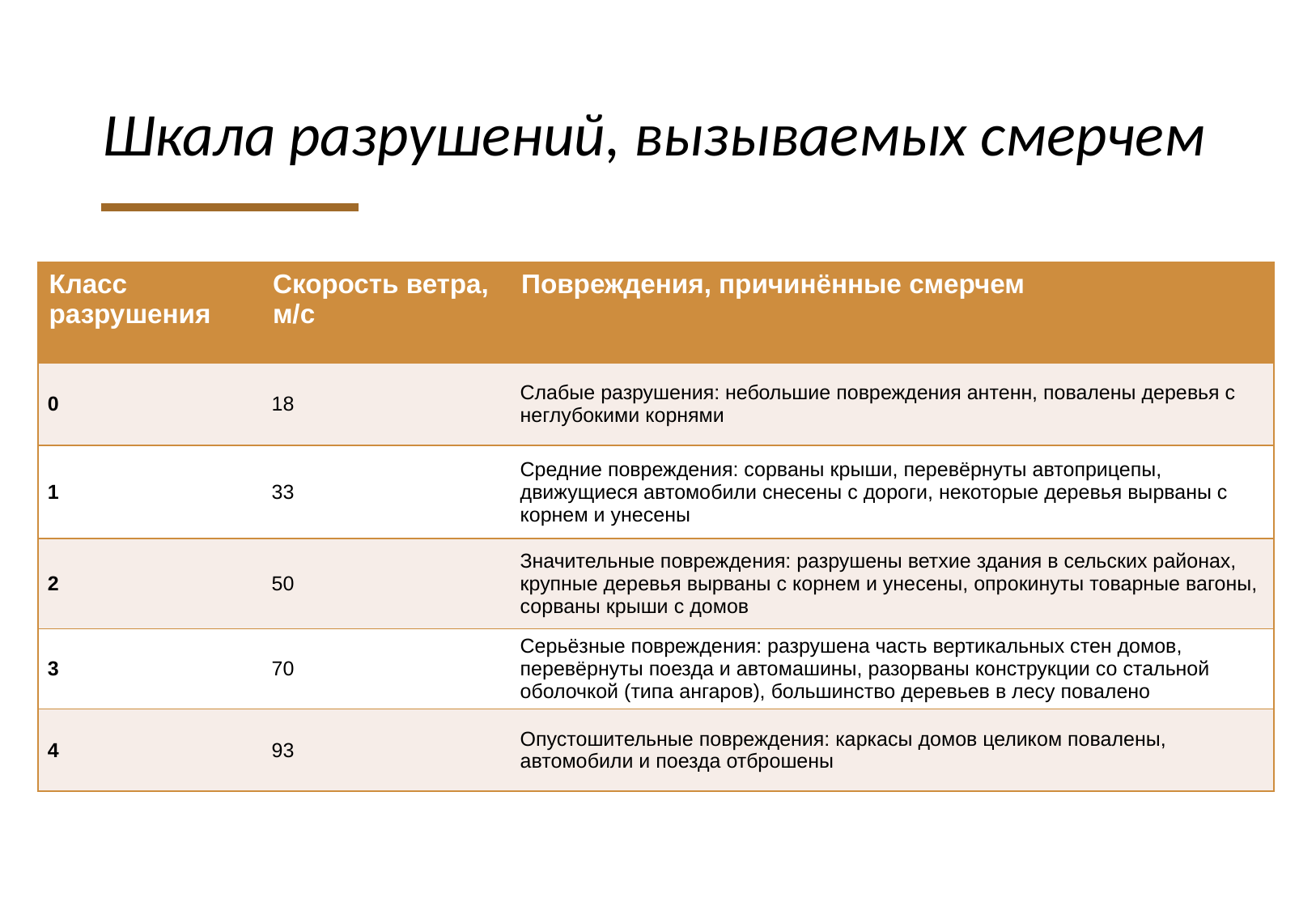

# Шкала разрушений, вызываемых смерчем
| Класс разрушения | Скорость ветра, м/с | Повреждения, причинённые смерчем |
| --- | --- | --- |
| 0 | 18 | Слабые разрушения: небольшие повреждения антенн, повалены деревья с неглубокими корнями |
| 1 | 33 | Средние повреждения: сорваны крыши, перевёрнуты автоприцепы, движущиеся автомобили снесены с дороги, некоторые деревья вырваны с корнем и унесены |
| 2 | 50 | Значительные повреждения: разрушены ветхие здания в сельских районах, крупные деревья вырваны с корнем и унесены, опрокинуты товарные вагоны, сорваны крыши с домов |
| 3 | 70 | Серьёзные повреждения: разрушена часть вертикальных стен домов, перевёрнуты поезда и автомашины, разорваны конструкции со стальной оболочкой (типа ангаров), большинство деревьев в лесу повалено |
| 4 | 93 | Опустошительные повреждения: каркасы домов целиком повалены, автомобили и поезда отброшены |